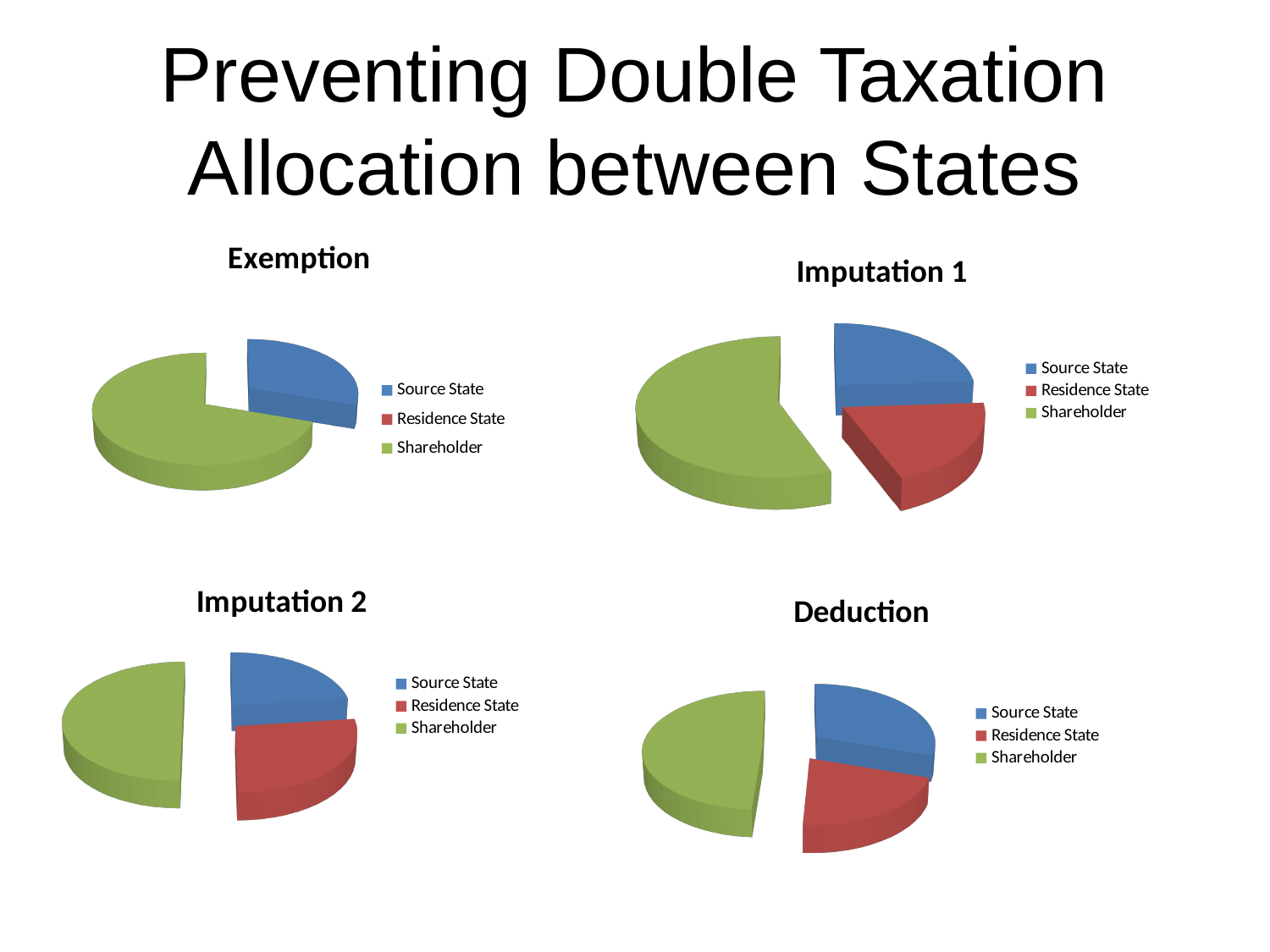

# Preventing Double Taxation Allocation between States

[unsupported chart]

[unsupported chart]

[unsupported chart]

[unsupported chart]